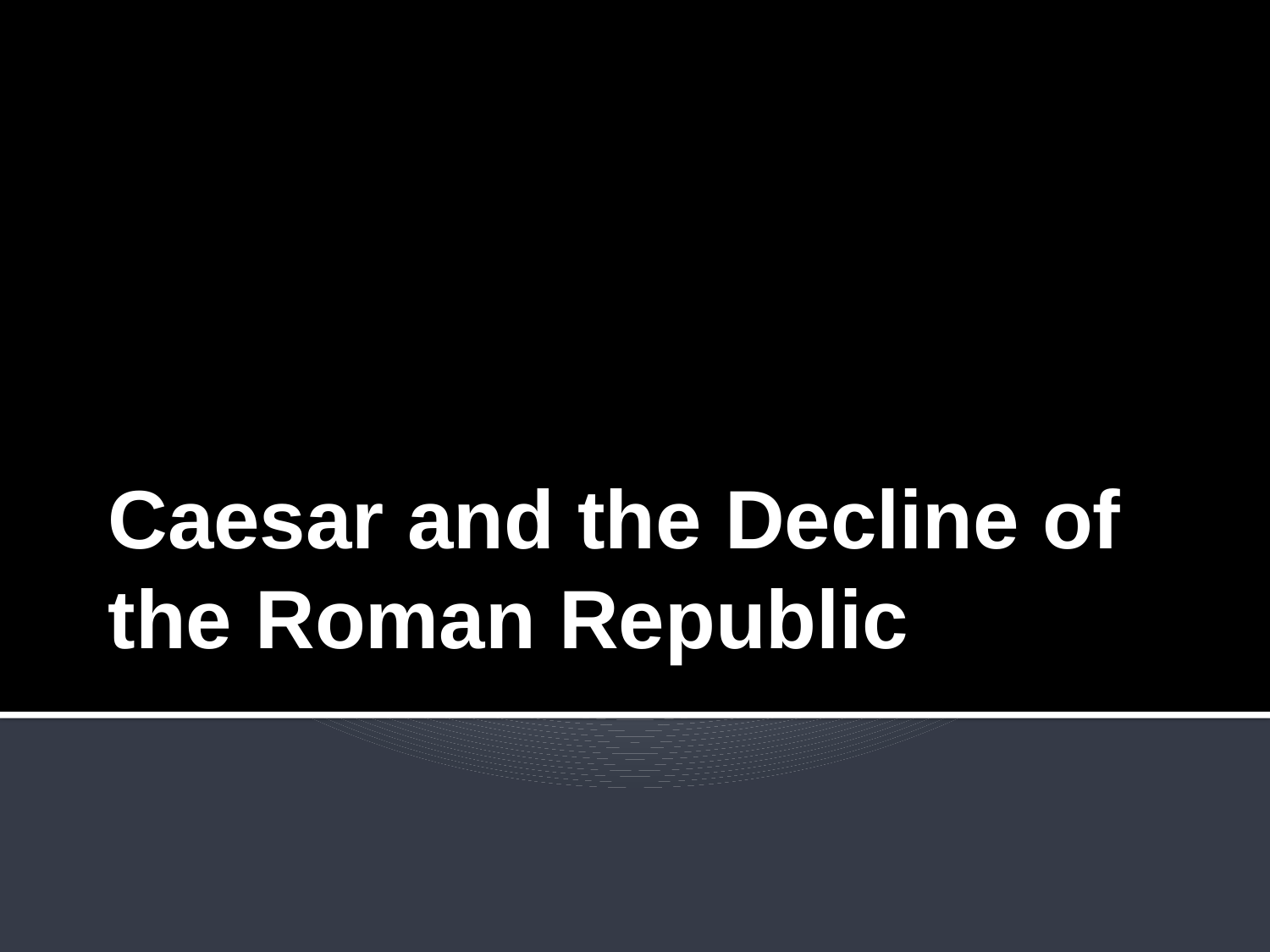

# Caesar and the Decline of the Roman Republic